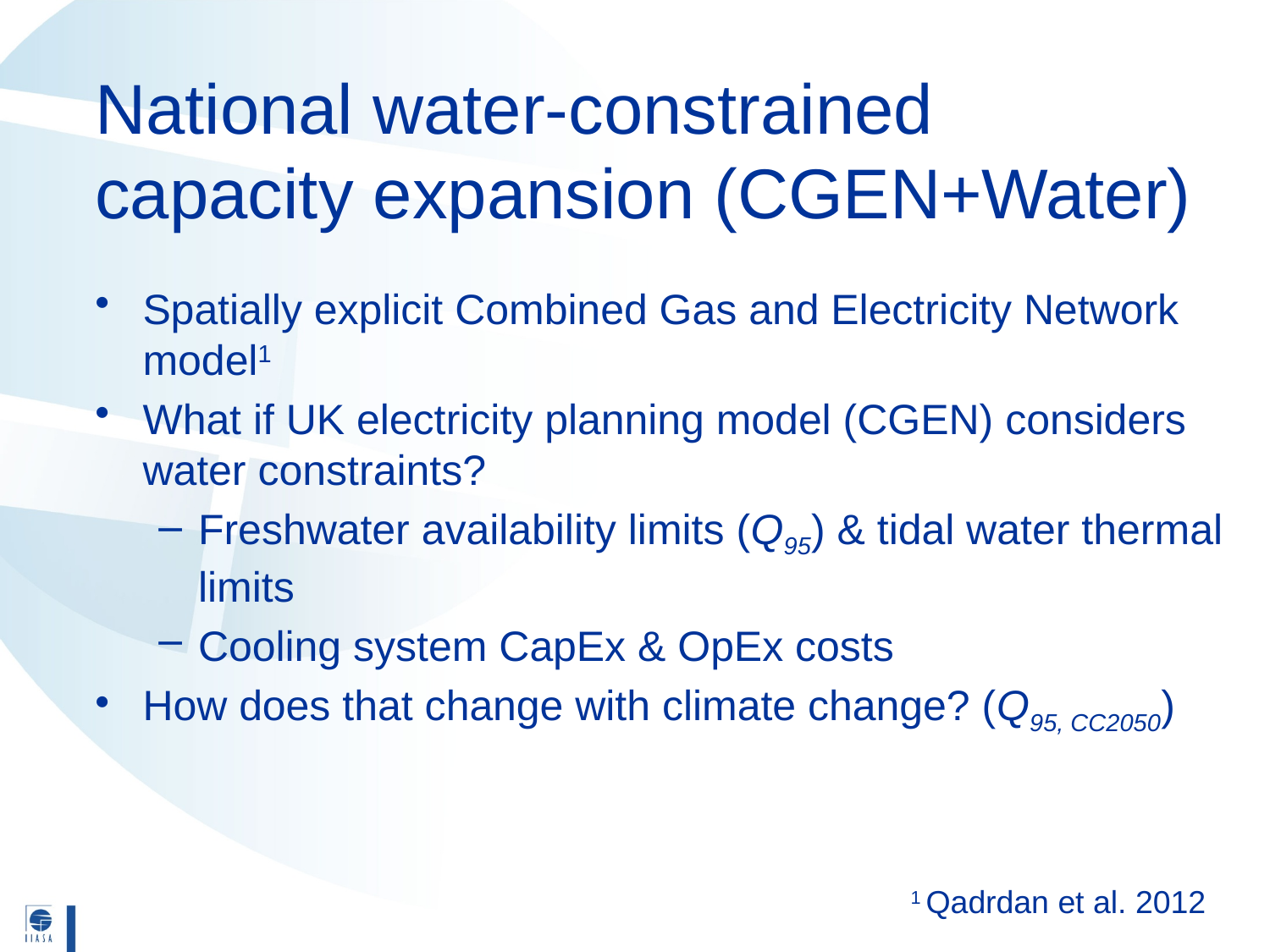

# National water-constrained capacity expansion (CGEN+Water)
Spatially explicit Combined Gas and Electricity Network model1
What if UK electricity planning model (CGEN) considers water constraints?
Freshwater availability limits (Q95) & tidal water thermal limits
Cooling system CapEx & OpEx costs
How does that change with climate change? (Q95, CC2050)
1 Qadrdan et al. 2012